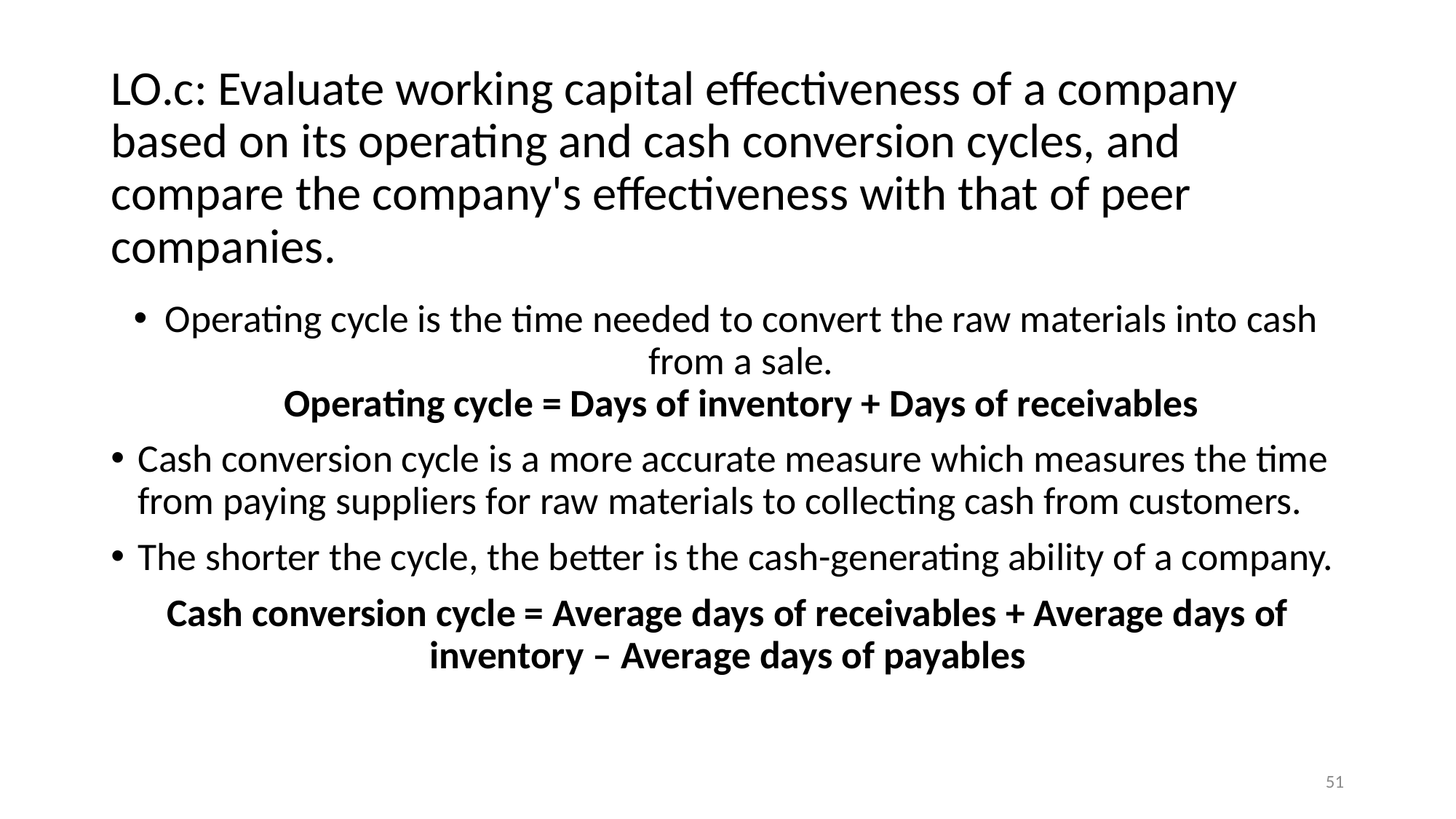

# LO.c: Evaluate working capital effectiveness of a company based on its operating and cash conversion cycles, and compare the company's effectiveness with that of peer companies.
Operating cycle is the time needed to convert the raw materials into cash from a sale.
Operating cycle = Days of inventory + Days of receivables
Cash conversion cycle is a more accurate measure which measures the time from paying suppliers for raw materials to collecting cash from customers.
The shorter the cycle, the better is the cash-generating ability of a company.
Cash conversion cycle = Average days of receivables + Average days of inventory – Average days of payables
51